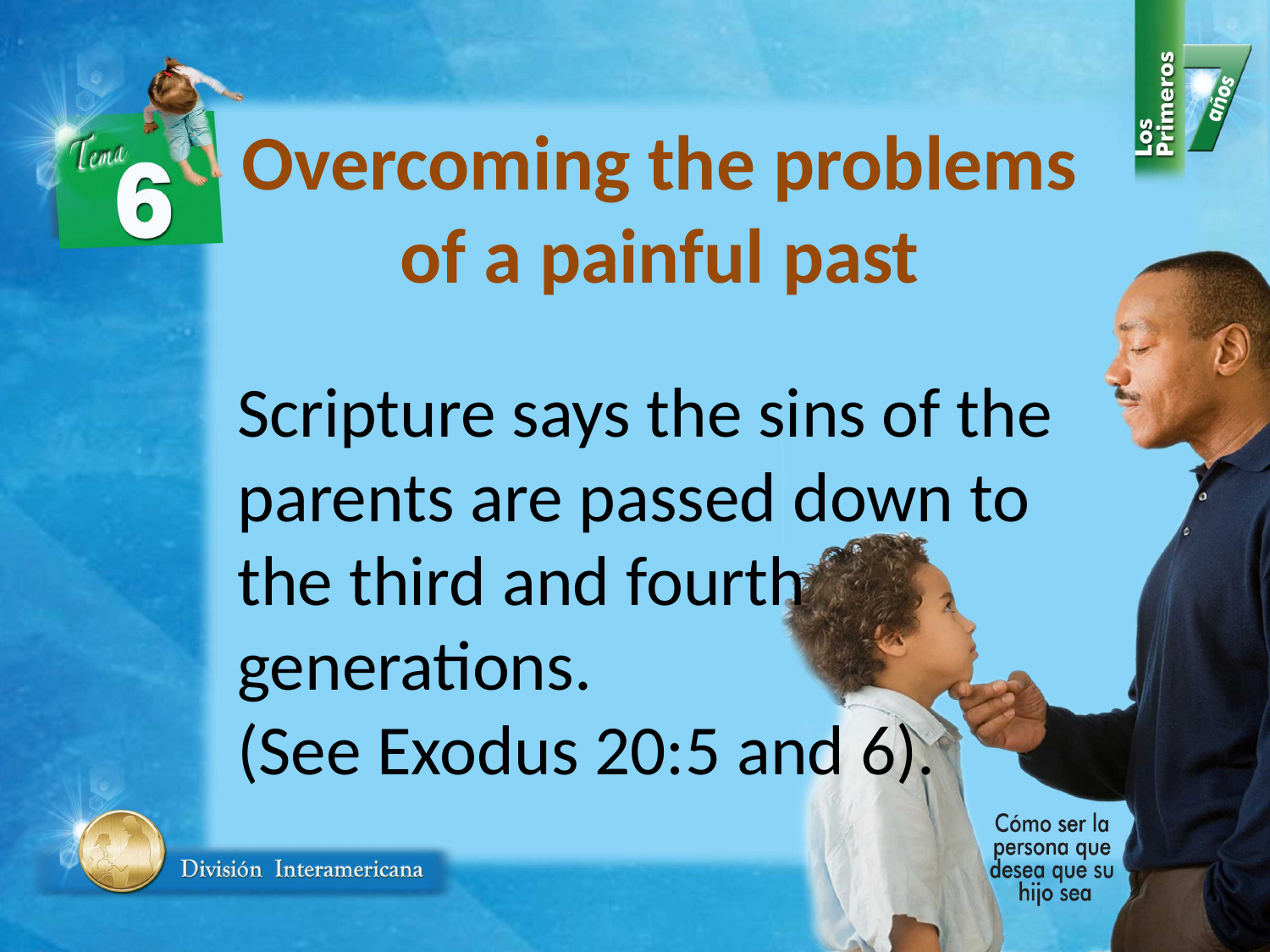

Overcoming the problems of a painful past

Scripture says the sins of the parents are passed down to the third and fourth generations.
(See Exodus 20:5 and 6).